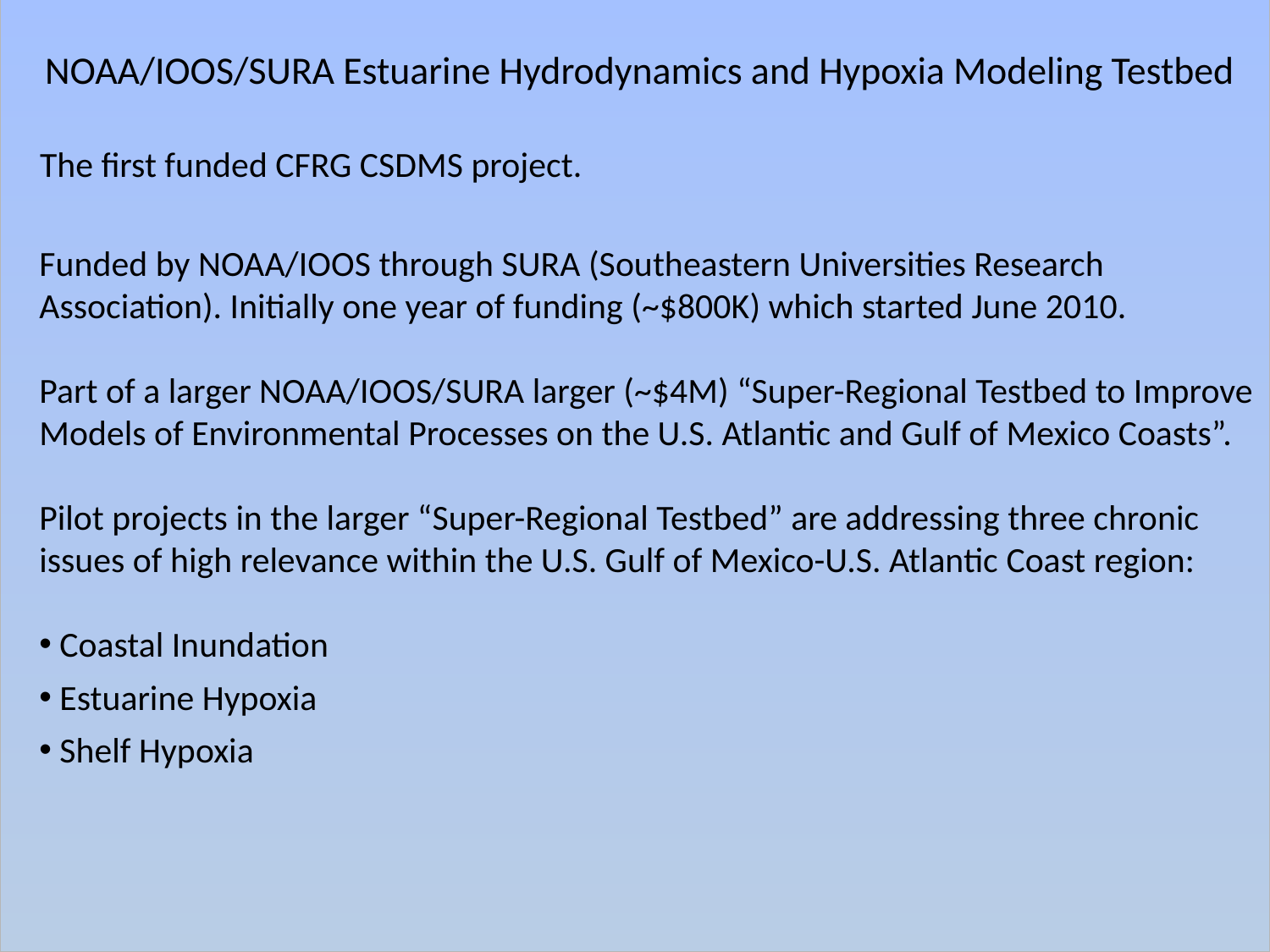

NOAA/IOOS/SURA Estuarine Hydrodynamics and Hypoxia Modeling Testbed

  The first funded CFRG CSDMS project.
Funded by NOAA/IOOS through SURA (Southeastern Universities Research Association). Initially one year of funding (~$800K) which started June 2010.

Part of a larger NOAA/IOOS/SURA larger (~$4M) “Super-Regional Testbed to Improve Models of Environmental Processes on the U.S. Atlantic and Gulf of Mexico Coasts”.

Pilot projects in the larger “Super-Regional Testbed” are addressing three chronic issues of high relevance within the U.S. Gulf of Mexico-U.S. Atlantic Coast region:

 Coastal Inundation
 Estuarine Hypoxia
 Shelf Hypoxia